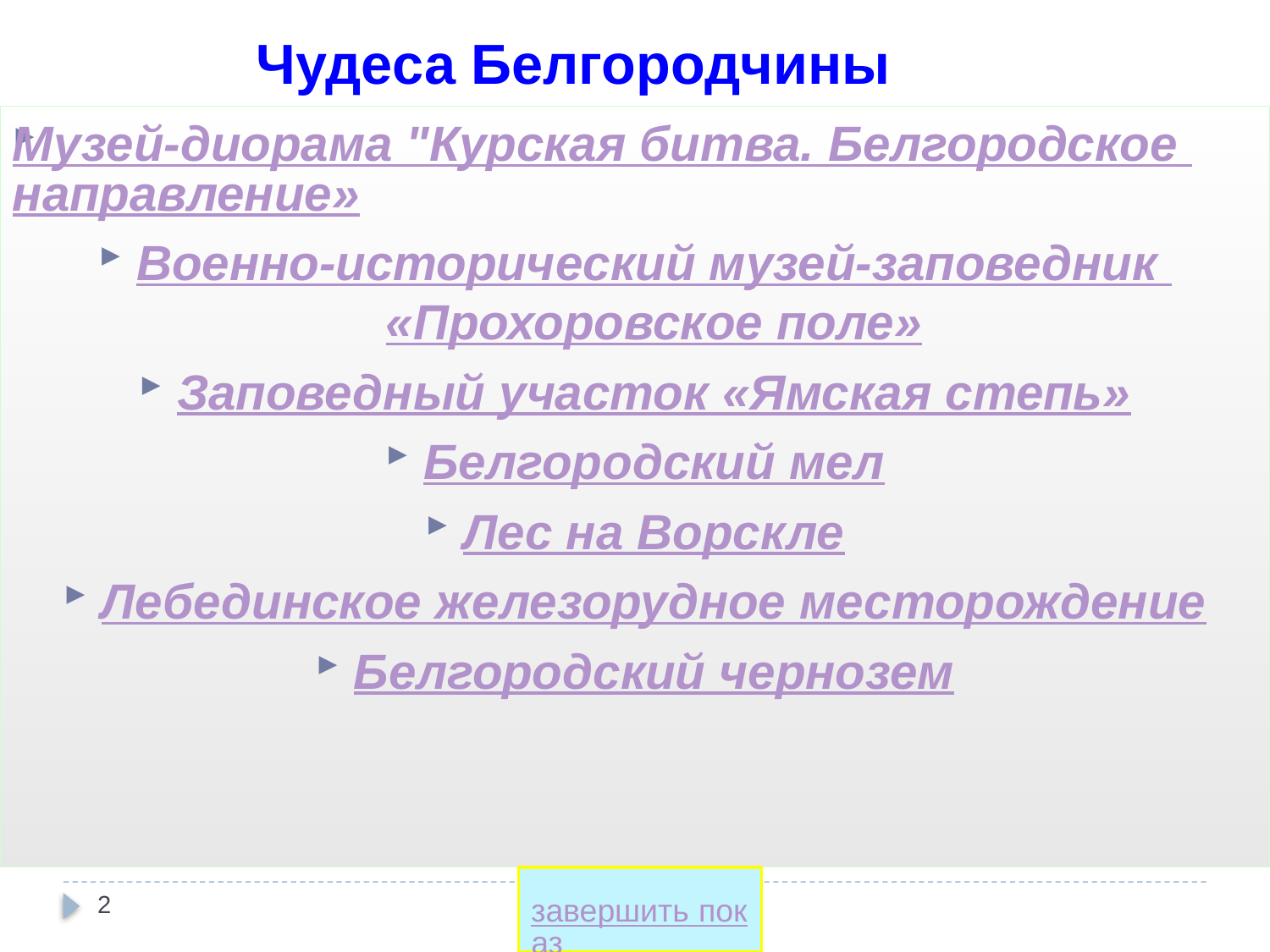

# Чудеса Белгородчины
Музей-диорама "Курская битва. Белгородское направление»
Военно-исторический музей-заповедник
«Прохоровское поле»
Заповедный участок «Ямская степь»
Белгородский мел
Лес на Ворскле
Лебединское железорудное месторождение
Белгородский чернозем

завершить показ
2